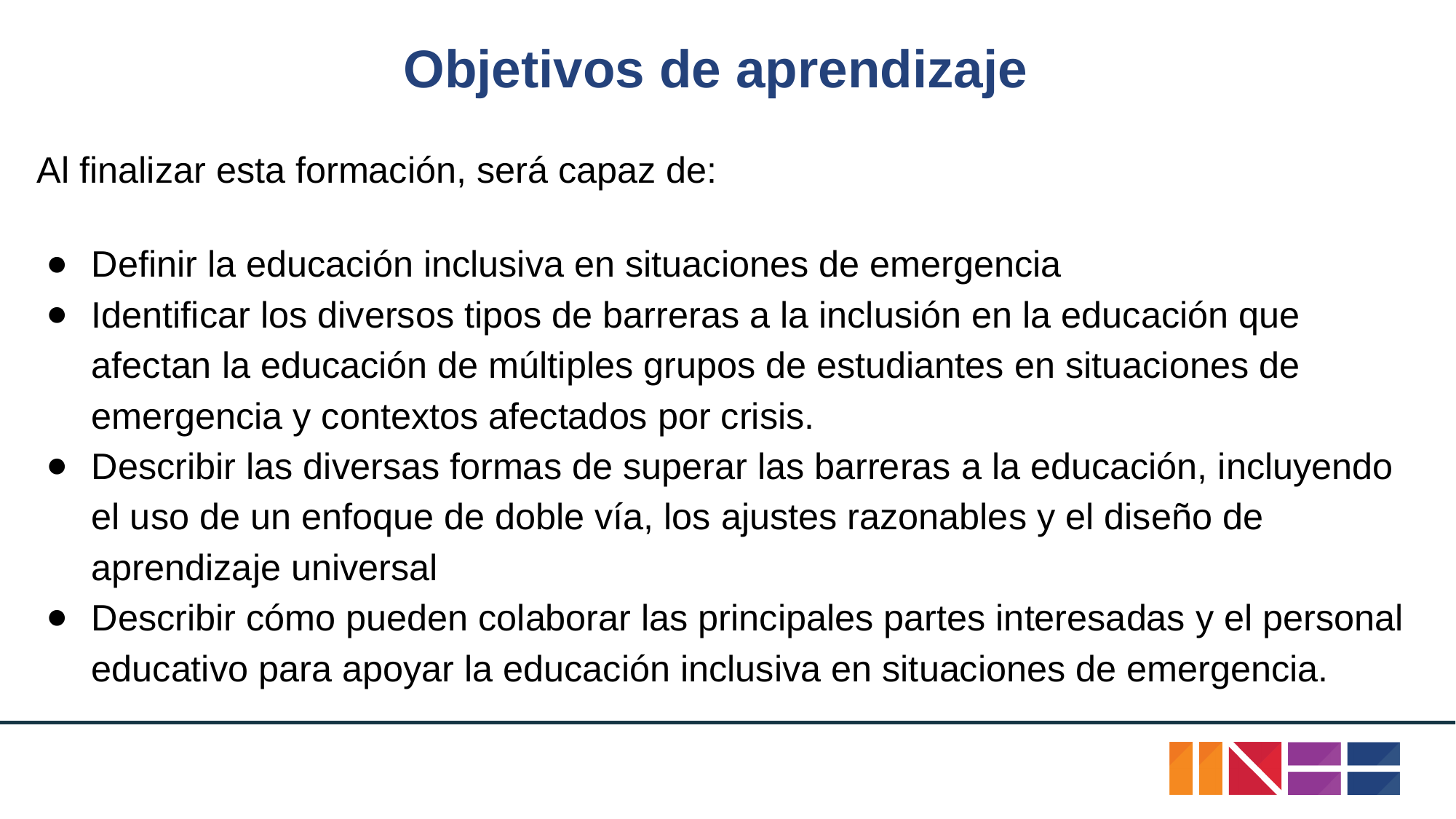

# Objetivos de aprendizaje

Al finalizar esta formación, será capaz de:
Definir la educación inclusiva en situaciones de emergencia
Identificar los diversos tipos de barreras a la inclusión en la educación que afectan la educación de múltiples grupos de estudiantes en situaciones de emergencia y contextos afectados por crisis.
Describir las diversas formas de superar las barreras a la educación, incluyendo el uso de un enfoque de doble vía, los ajustes razonables y el diseño de aprendizaje universal
Describir cómo pueden colaborar las principales partes interesadas y el personal educativo para apoyar la educación inclusiva en situaciones de emergencia.